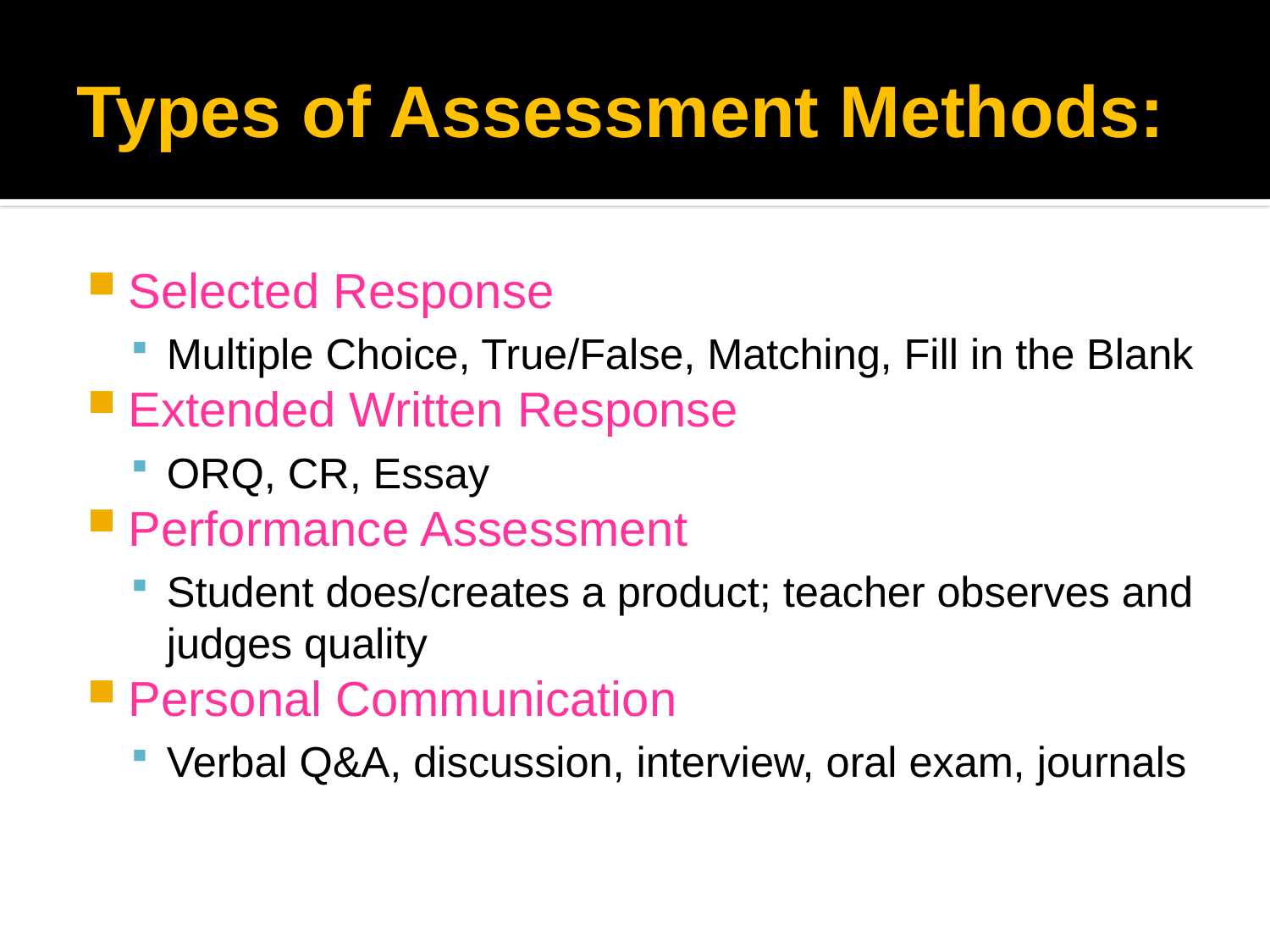

# Types of Assessment Methods:
Selected Response
Multiple Choice, True/False, Matching, Fill in the Blank
Extended Written Response
ORQ, CR, Essay
Performance Assessment
Student does/creates a product; teacher observes and judges quality
Personal Communication
Verbal Q&A, discussion, interview, oral exam, journals